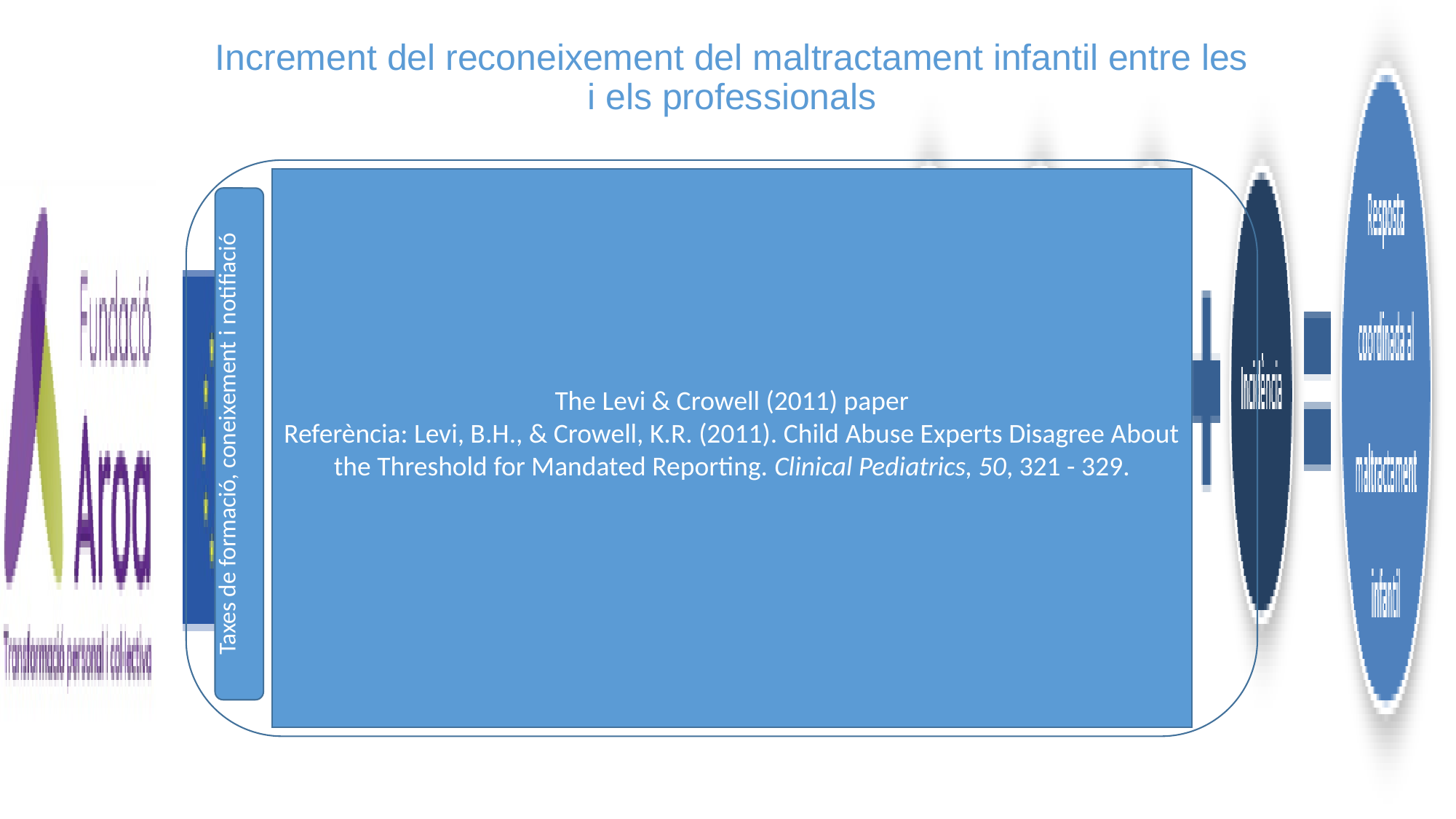

Increment del reconeixement del maltractament infantil entre les i els professionals

The Levi & Crowell (2011) paper
Referència: Levi, B.H., & Crowell, K.R. (2011). Child Abuse Experts Disagree About the Threshold for Mandated Reporting. Clinical Pediatrics, 50, 321 - 329.

Taxes de formació, coneixement i notifiació